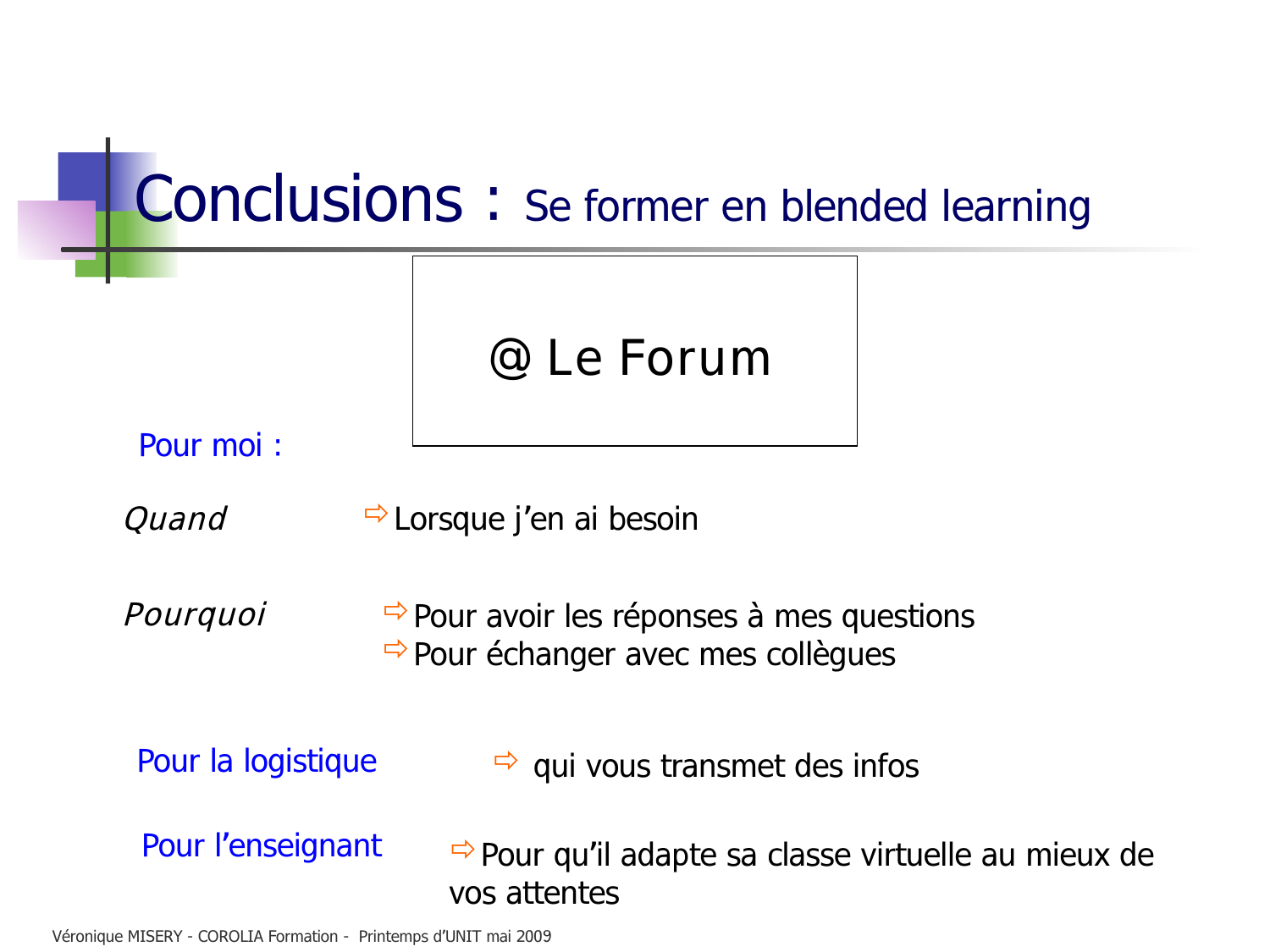

Conclusions : Se former en blended learning

@ Le Forum
Pour moi :
Quand
Lorsque j’en ai besoin
Pourquoi
Pour avoir les réponses à mes questions
Pour échanger avec mes collègues
Pour la logistique
 qui vous transmet des infos
Pour l’enseignant
Pour qu’il adapte sa classe virtuelle au mieux de vos attentes
Véronique MISERY - COROLIA Formation -  Printemps d’UNIT mai 2009